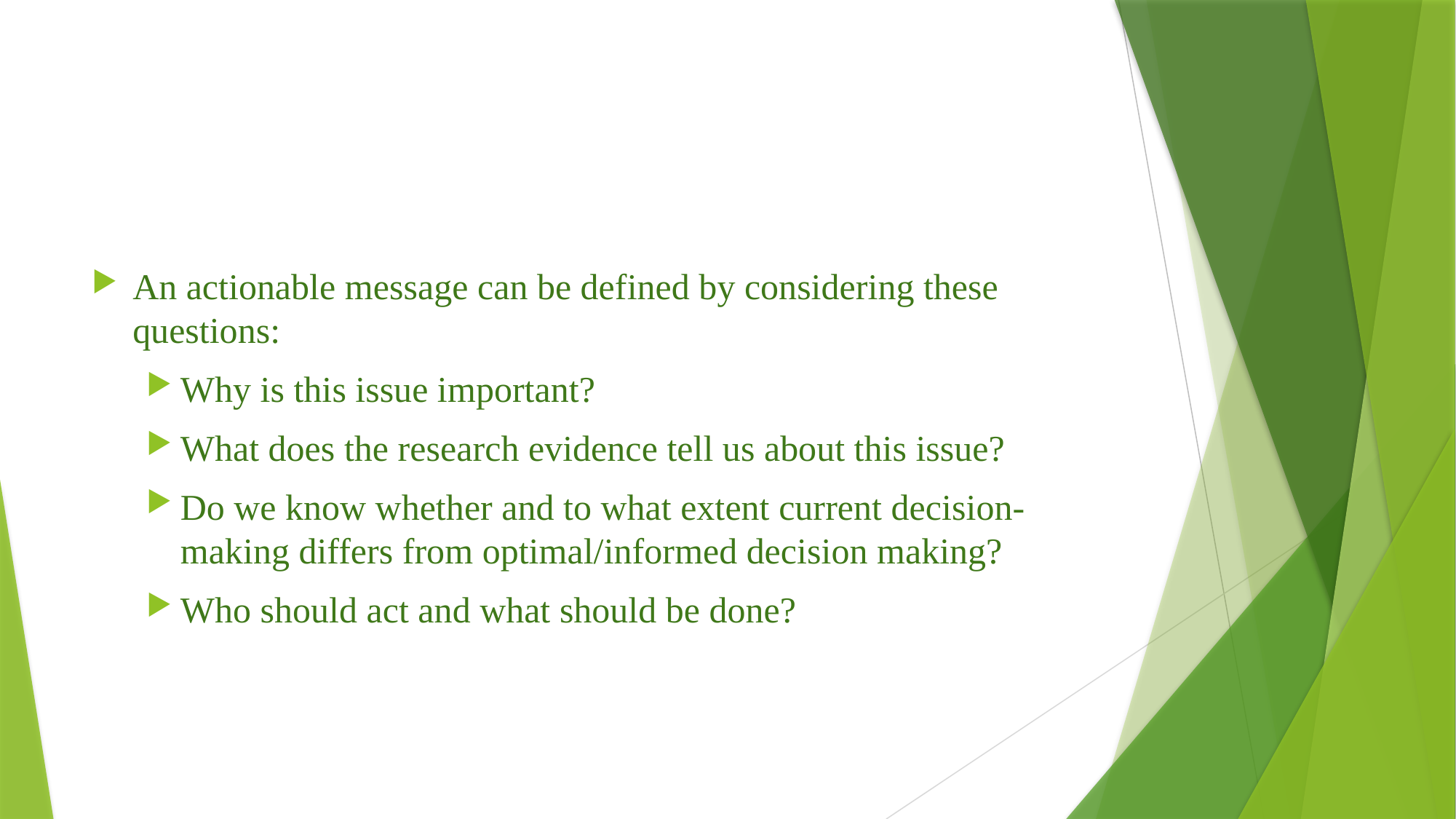

An actionable message can be defined by considering these questions:
Why is this issue important?
What does the research evidence tell us about this issue?
Do we know whether and to what extent current decision-making differs from optimal/informed decision making?
Who should act and what should be done?